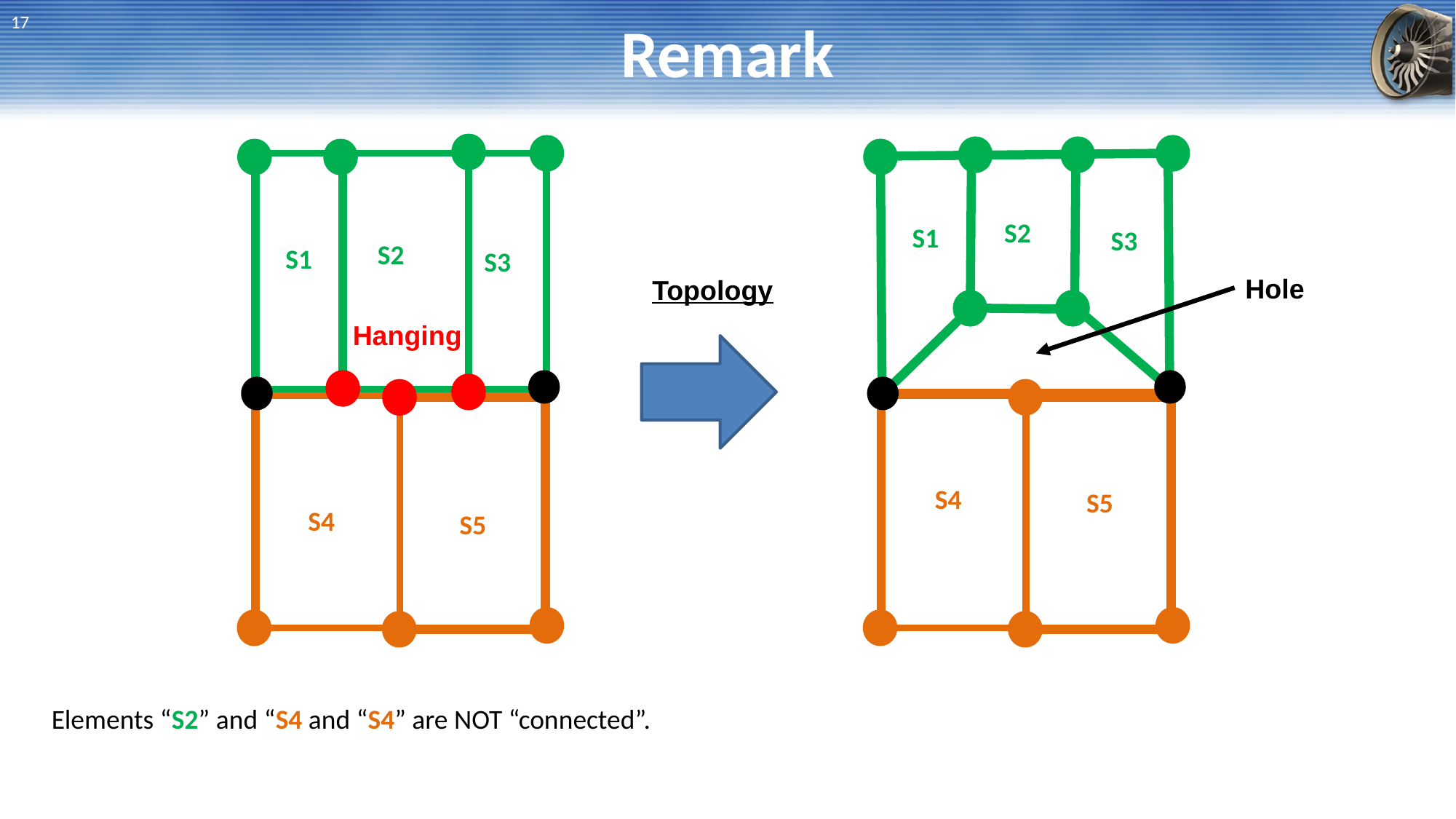

# Remark
17

S2

S1

S3

S2

S1

S3

Hole
Topology

Hanging

S4
S5
S4
S5

Elements “S2” and “S4 and “S4” are NOT “connected”.
17